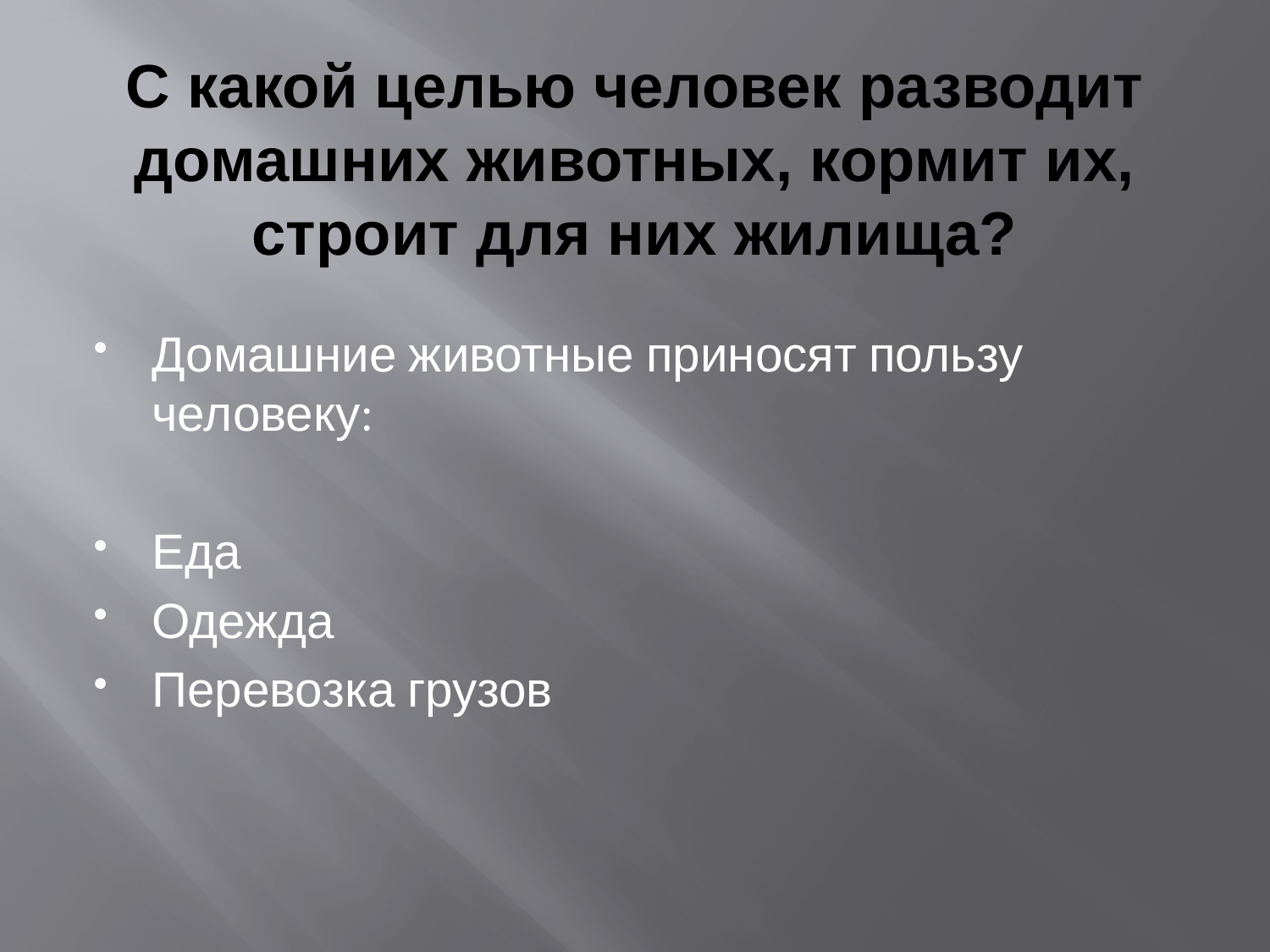

# С какой целью человек разводит домашних животных, кормит их, строит для них жилища?
Домашние животные приносят пользу человеку:

Еда
Одежда
Перевозка грузов